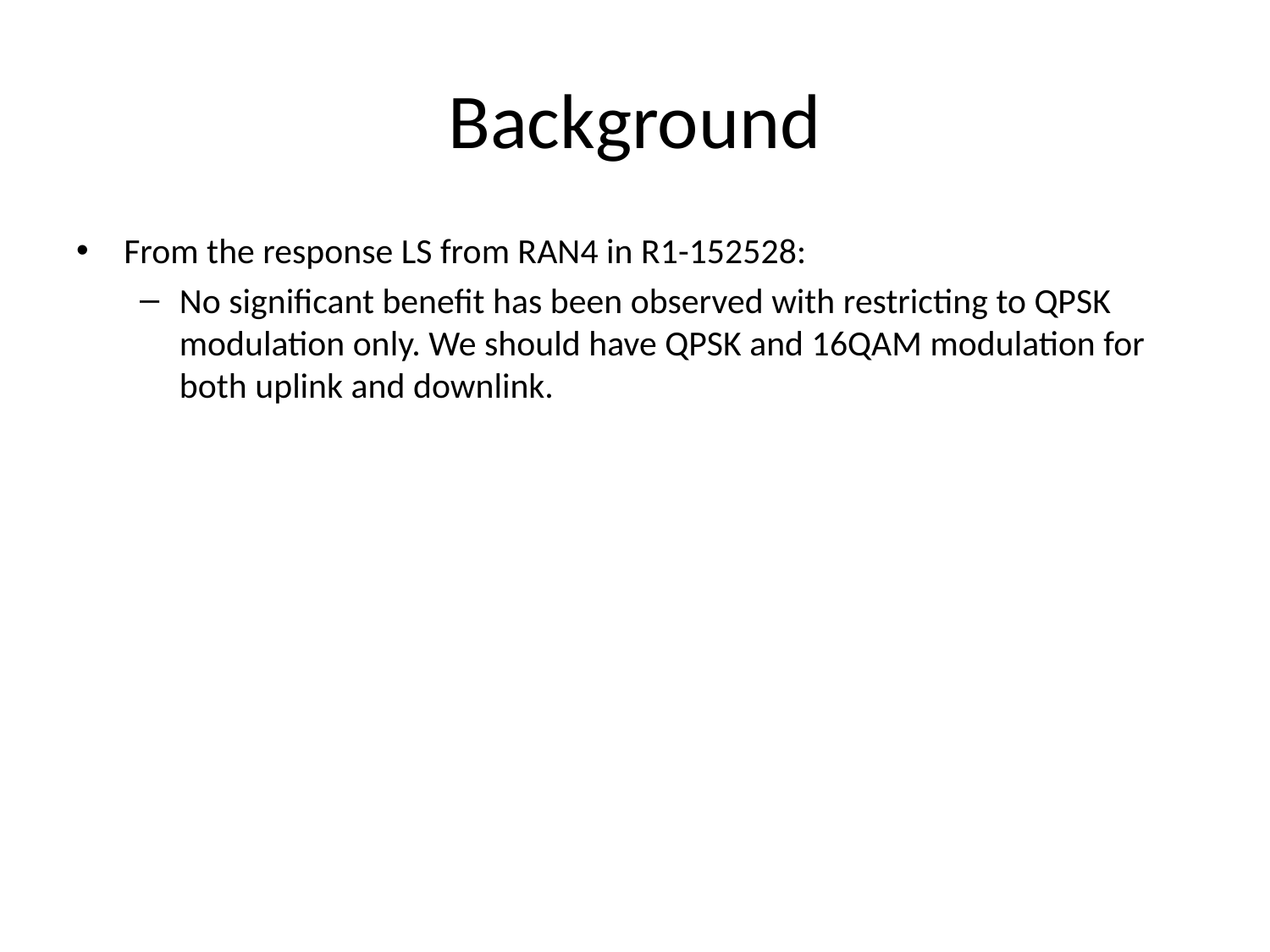

# Background
From the response LS from RAN4 in R1-152528:
No significant benefit has been observed with restricting to QPSK modulation only. We should have QPSK and 16QAM modulation for both uplink and downlink.